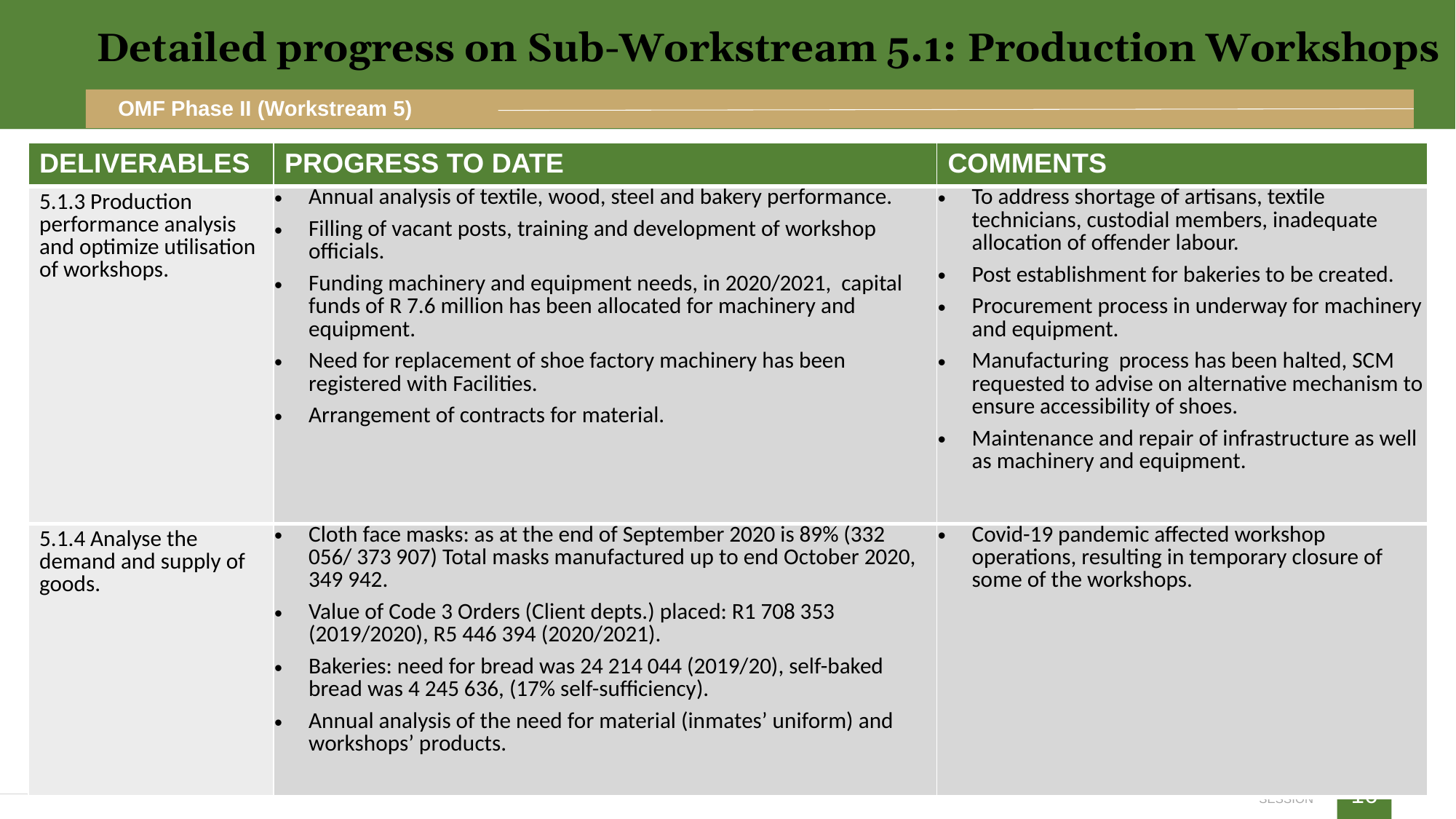

Detailed progress on Sub-Workstream 5.1: Production Workshops

OMF Phase II (Workstream 5)
| DELIVERABLES | PROGRESS TO DATE | COMMENTS |
| --- | --- | --- |
| 5.1.3 Production performance analysis and optimize utilisation of workshops. | Annual analysis of textile, wood, steel and bakery performance. Filling of vacant posts, training and development of workshop officials. Funding machinery and equipment needs, in 2020/2021, capital funds of R 7.6 million has been allocated for machinery and equipment. Need for replacement of shoe factory machinery has been registered with Facilities. Arrangement of contracts for material. | To address shortage of artisans, textile technicians, custodial members, inadequate allocation of offender labour. Post establishment for bakeries to be created. Procurement process in underway for machinery and equipment. Manufacturing process has been halted, SCM requested to advise on alternative mechanism to ensure accessibility of shoes. Maintenance and repair of infrastructure as well as machinery and equipment. |
| 5.1.4 Analyse the demand and supply of goods. | Cloth face masks: as at the end of September 2020 is 89% (332 056/ 373 907) Total masks manufactured up to end October 2020, 349 942. Value of Code 3 Orders (Client depts.) placed: R1 708 353 (2019/2020), R5 446 394 (2020/2021). Bakeries: need for bread was 24 214 044 (2019/20), self-baked bread was 4 245 636, (17% self-sufficiency). Annual analysis of the need for material (inmates’ uniform) and workshops’ products. | Covid-19 pandemic affected workshop operations, resulting in temporary closure of some of the workshops. |